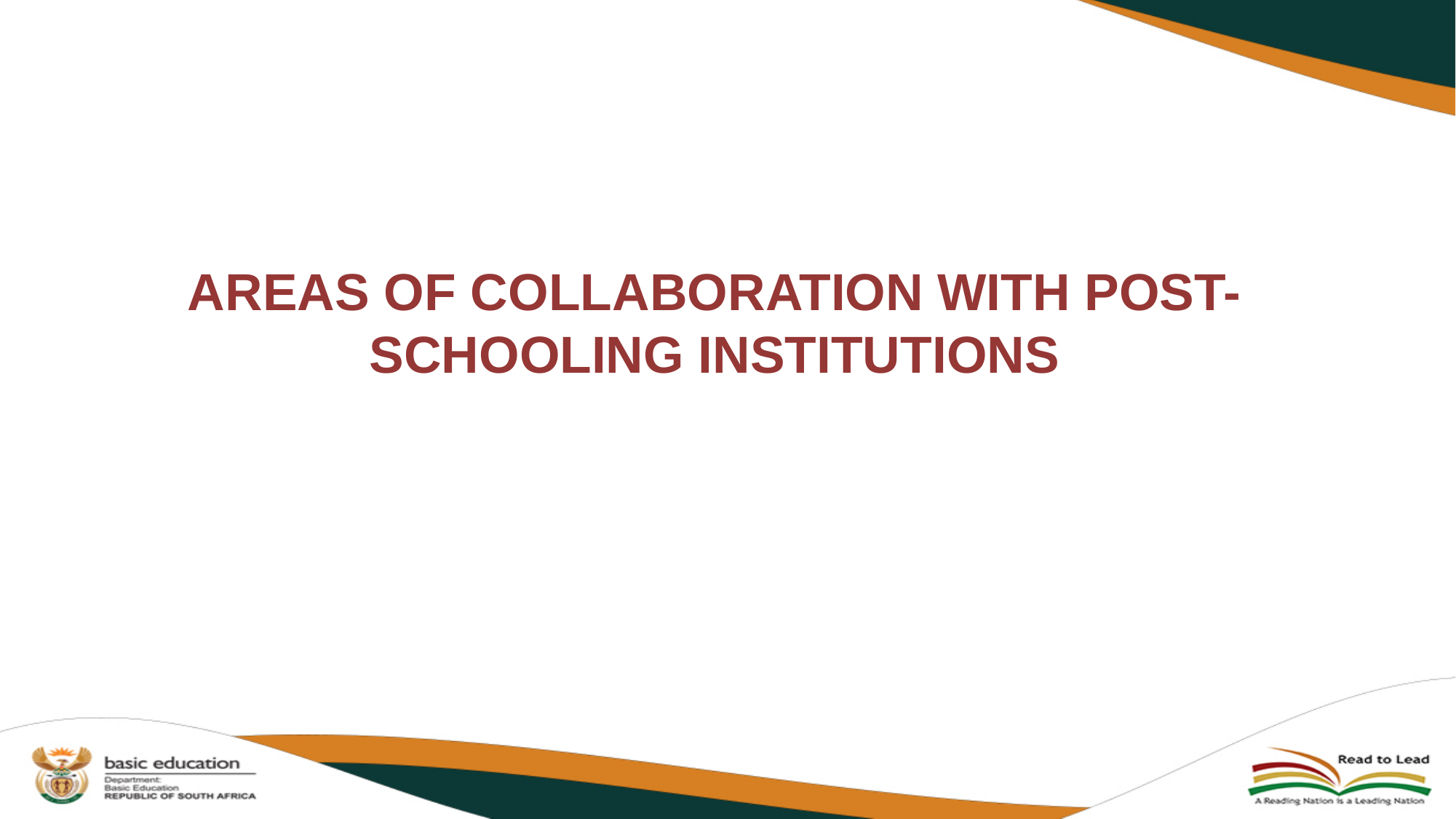

# AREAS OF COLLABORATION WITH POST-SCHOOLING INSTITUTIONS